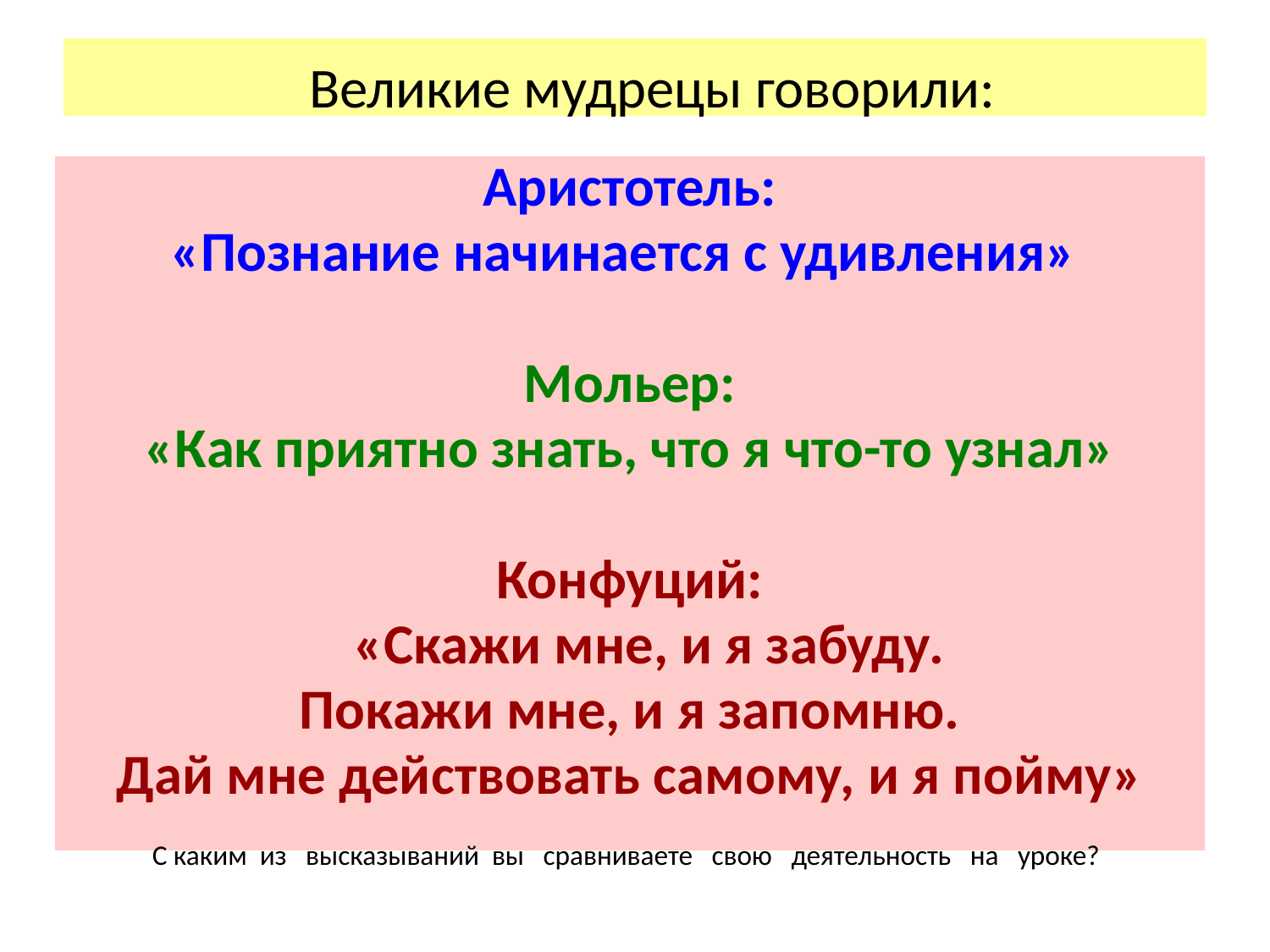

# Великие мудрецы говорили:
  Аристотель:
«Познание начинается с удивления»

Мольер:
 «Как приятно знать, что я что-то узнал»

Конфуций:
   «Скажи мне, и я забуду.
 Покажи мне, и я запомню.
Дай мне действовать самому, и я пойму»

С каким  из   высказываний  вы   сравниваете   свою   деятельность   на   уроке?